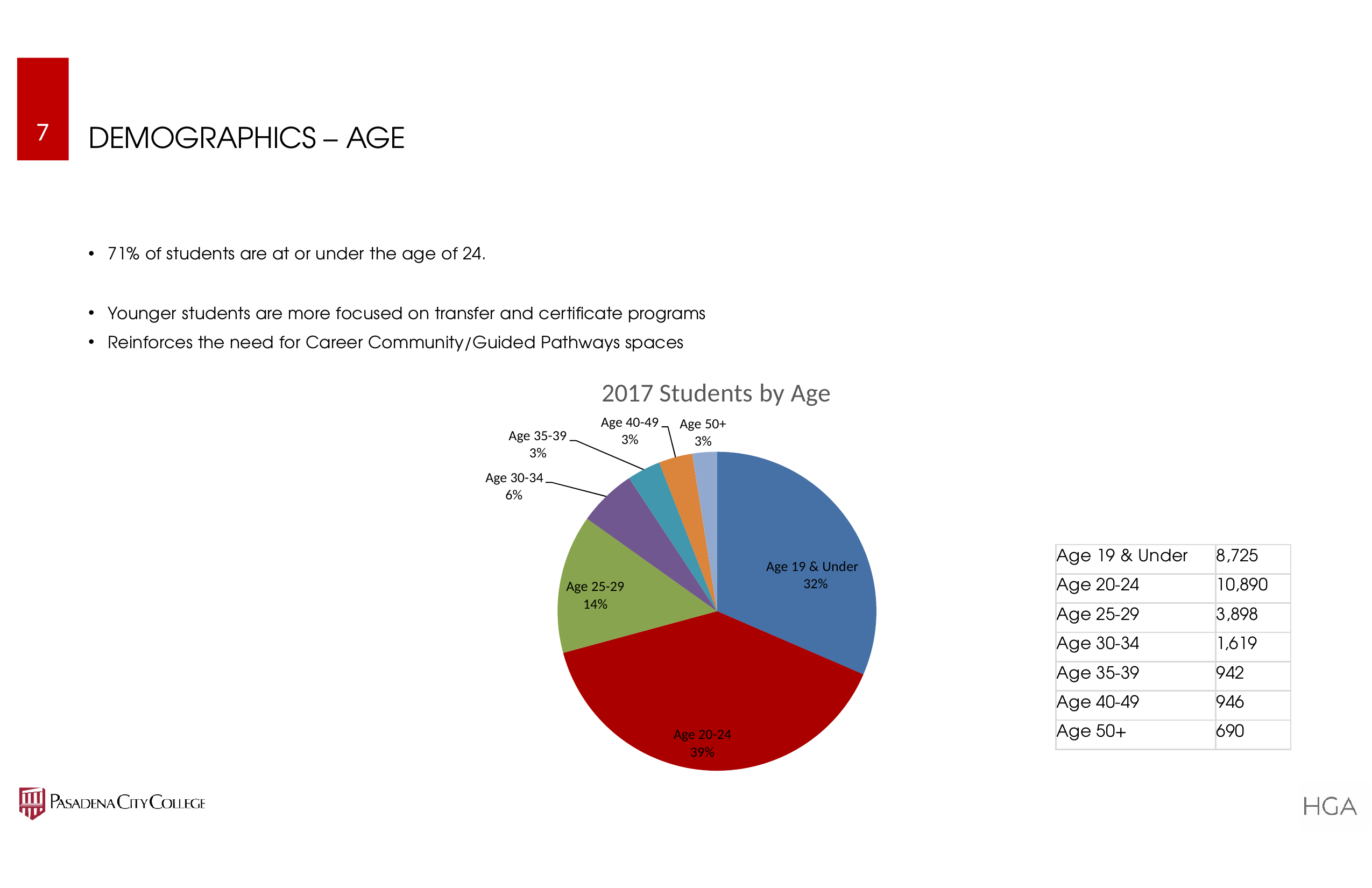

7
# DEMOGRAPHICS – AGE
71% of students are at or under the age of 24.

Younger students are more focused on transfer and certificate programs
Reinforces the need for Career Community/Guided Pathways spaces
2017 Students by Age
Age 40-49
3%
Age 50+
3%
Age 35-39
3%
Age 30-34
6%

| Age 19 & Under | 8,725 |
| --- | --- |
| Age 20-24 | 10,890 |
| Age 25-29 | 3,898 |
| Age 30-34 | 1,619 |
| Age 35-39 | 942 |
| Age 40-49 | 946 |
| Age 50+ | 690 |
Age 19 & Under  32%
Age 25-29
14%

Age 20-24
39%